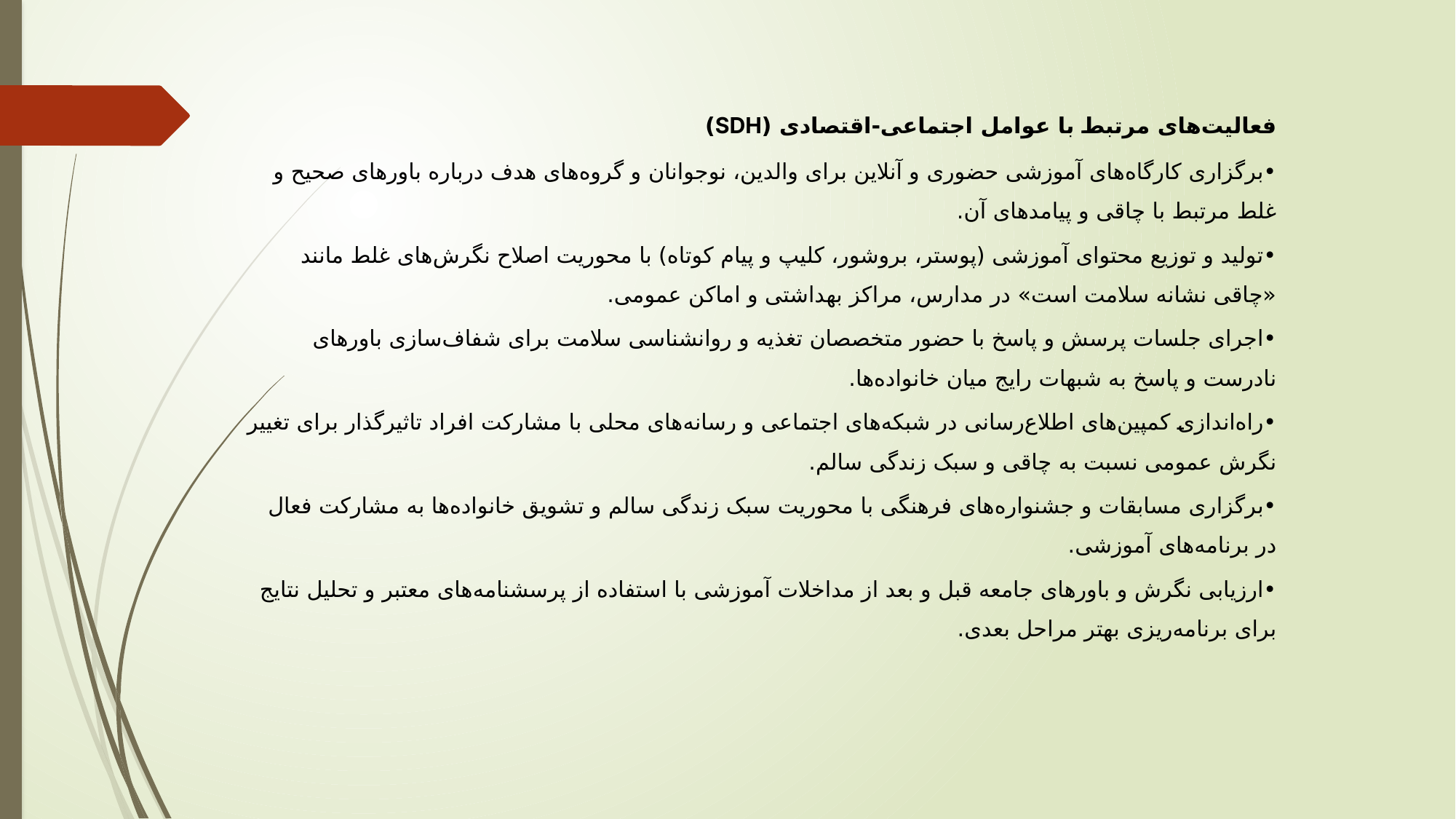

فعالیت‌های مرتبط با عوامل اجتماعی-اقتصادی (SDH)
•	برگزاری کارگاه‌های آموزشی حضوری و آنلاین برای والدین، نوجوانان و گروه‌های هدف درباره باورهای صحیح و غلط مرتبط با چاقی و پیامدهای آن.
•	تولید و توزیع محتوای آموزشی (پوستر، بروشور، کلیپ و پیام کوتاه) با محوریت اصلاح نگرش‌های غلط مانند «چاقی نشانه سلامت است» در مدارس، مراکز بهداشتی و اماکن عمومی.
•	اجرای جلسات پرسش و پاسخ با حضور متخصصان تغذیه و روانشناسی سلامت برای شفاف‌سازی باورهای نادرست و پاسخ به شبهات رایج میان خانواده‌ها.
•	راه‌اندازی کمپین‌های اطلاع‌رسانی در شبکه‌های اجتماعی و رسانه‌های محلی با مشارکت افراد تاثیرگذار برای تغییر نگرش عمومی نسبت به چاقی و سبک زندگی سالم.
•	برگزاری مسابقات و جشنواره‌های فرهنگی با محوریت سبک زندگی سالم و تشویق خانواده‌ها به مشارکت فعال در برنامه‌های آموزشی.
•	ارزیابی نگرش و باورهای جامعه قبل و بعد از مداخلات آموزشی با استفاده از پرسشنامه‌های معتبر و تحلیل نتایج برای برنامه‌ریزی بهتر مراحل بعدی.